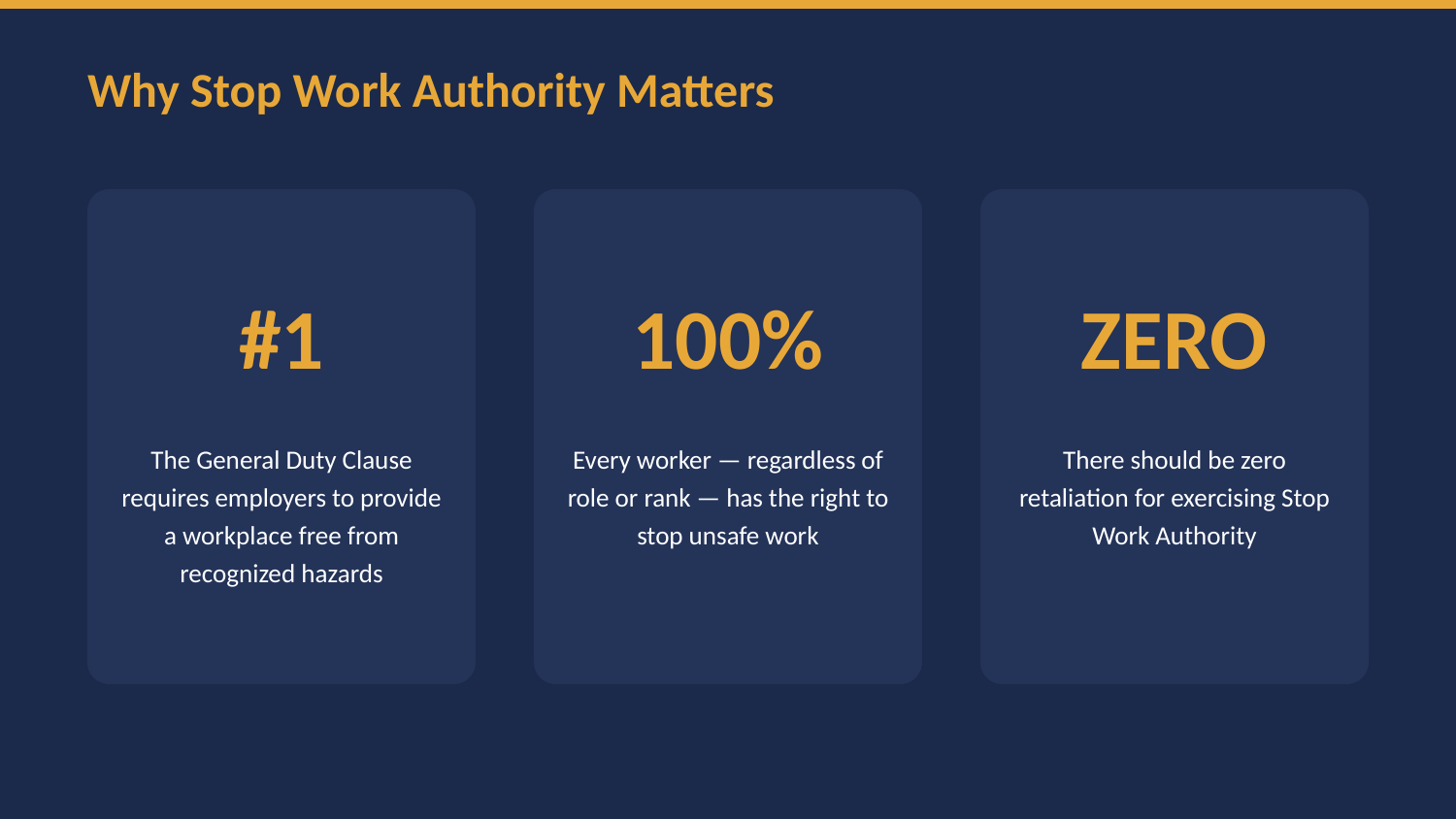

Why Stop Work Authority Matters

#1
100%
ZERO
The General Duty Clause requires employers to provide a workplace free from recognized hazards
Every worker — regardless of role or rank — has the right to stop unsafe work
There should be zero retaliation for exercising Stop Work Authority